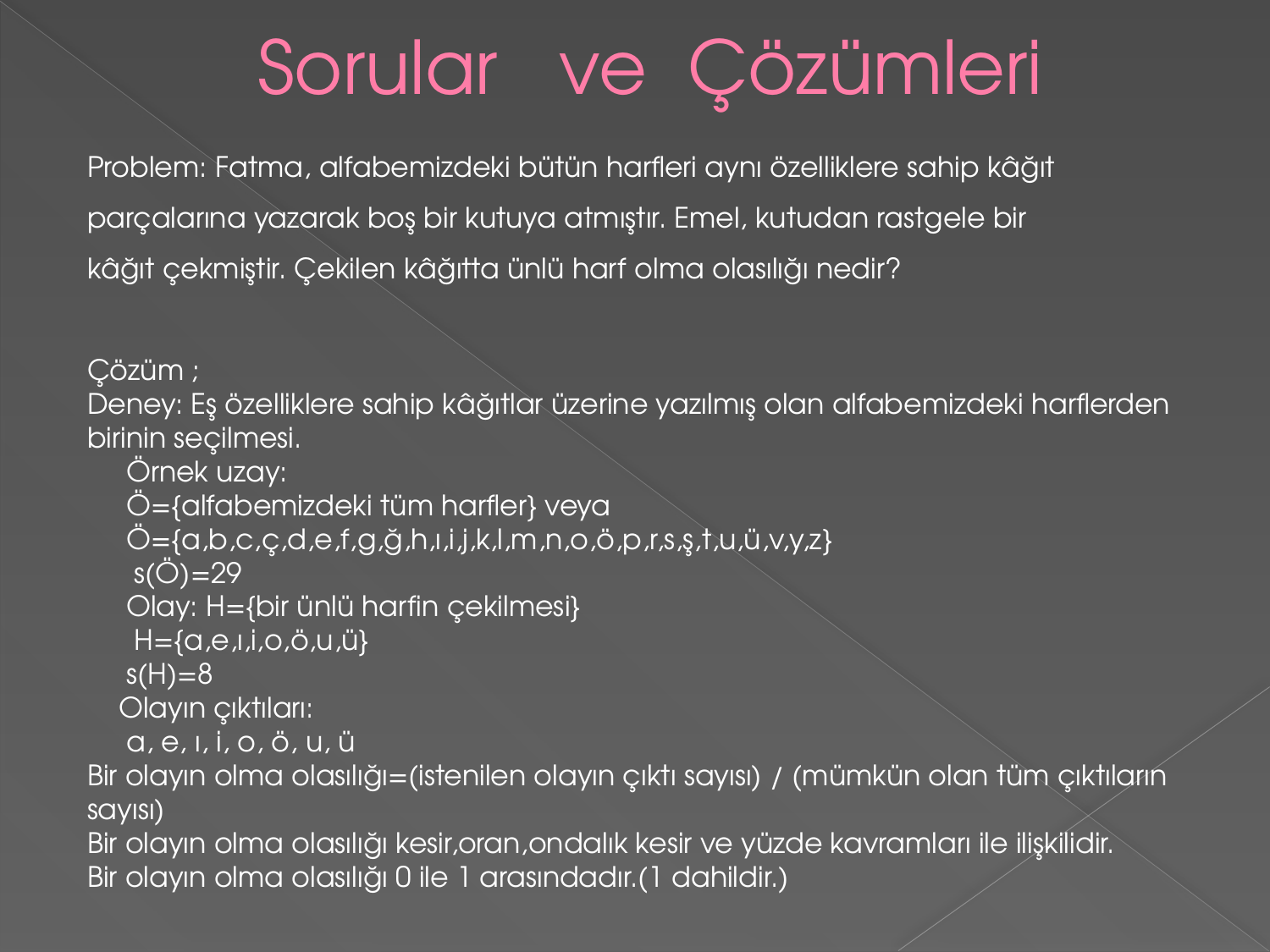

# Sorular   ve  Çözümleri
Problem: Fatma, alfabemizdeki bütün harfleri aynı özelliklere sahip kâğıt parçalarına yazarak boş bir kutuya atmıştır. Emel, kutudan rastgele bir kâğıt çekmiştir. Çekilen kâğıtta ünlü harf olma olasılığı nedir?
Çözüm ;
Deney: Eş özelliklere sahip kâğıtlar üzerine yazılmış olan alfabemizdeki harflerden birinin seçilmesi.
     Örnek uzay:
     Ö={alfabemizdeki tüm harfler} veya
     Ö={a,b,c,ç,d,e,f,g,ğ,h,ı,i,j,k,l,m,n,o,ö,p,r,s,ş,t,u,ü,v,y,z}
      s(Ö)=29
     Olay: H={bir ünlü harfin çekilmesi}
      H={a,e,ı,i,o,ö,u,ü} 
     s(H)=8
    Olayın çıktıları:
     a, e, ı, i, o, ö, u, ü
Bir olayın olma olasılığı=(istenilen olayın çıktı sayısı) / (mümkün olan tüm çıktıların sayısı)
Bir olayın olma olasılığı kesir,oran,ondalık kesir ve yüzde kavramları ile ilişkilidir.
Bir olayın olma olasılığı 0 ile 1 arasındadır.(1 dahildir.)